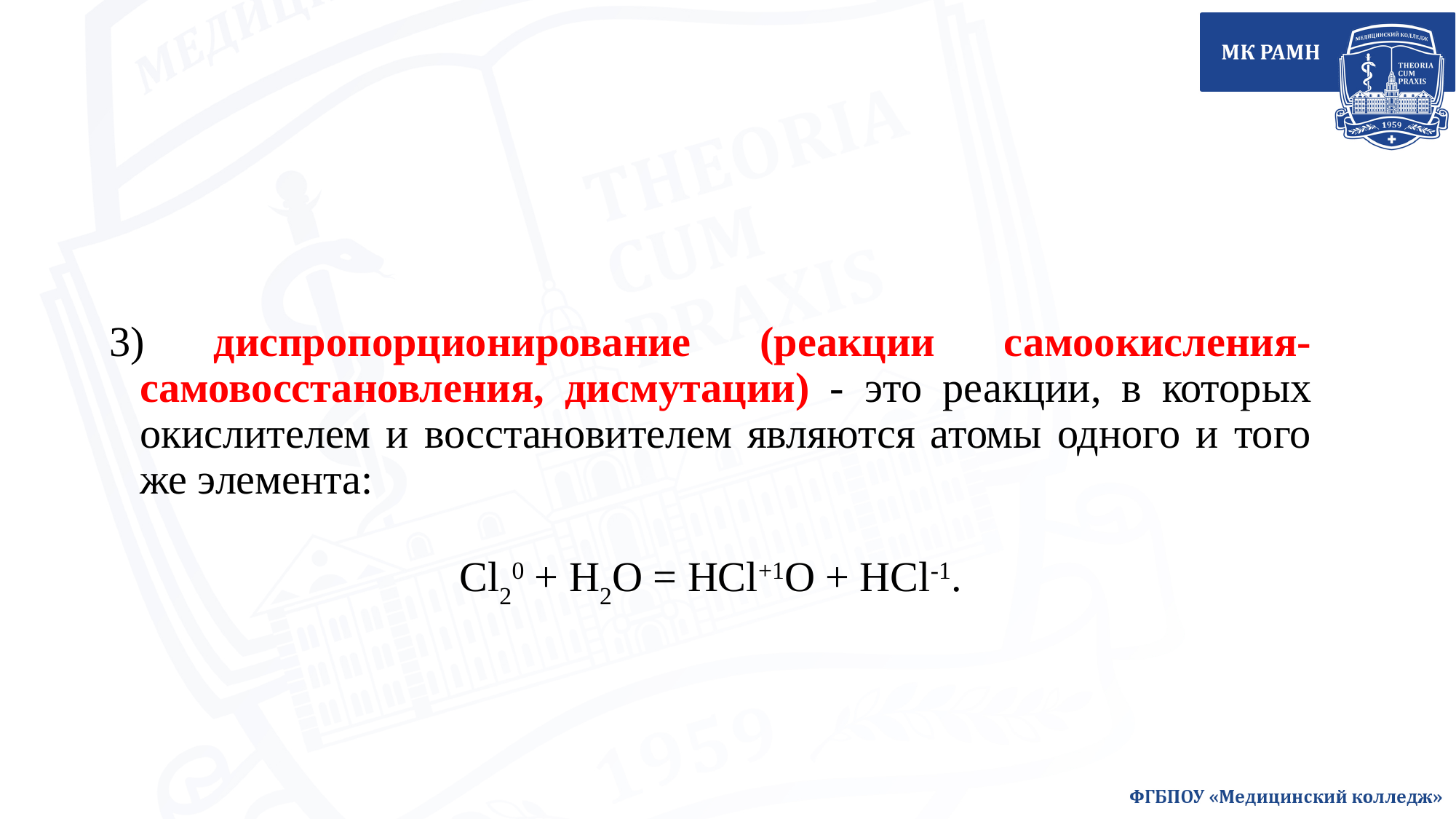

3) диспропорционирование (реакции самоокисления-самовосстановления, дисмутации) - это реакции, в которых окислителем и восстановителем являются атомы одного и того же элемента:

Cl20 + Н2О = HCl+1O + HCl-1.